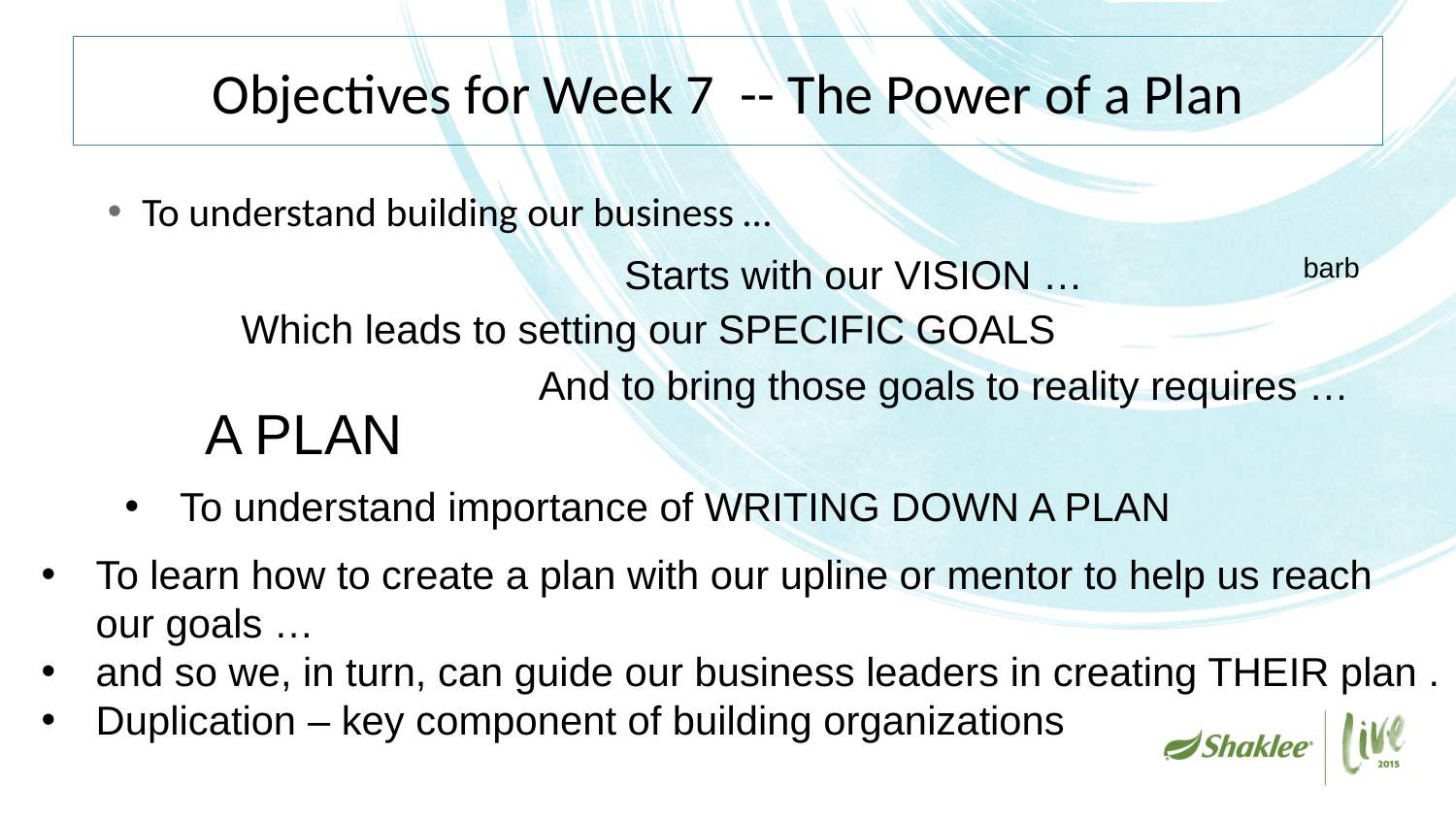

# Objectives for Week 7  -- The Power of a Plan
To understand building our business …

Starts with our VISION …
barb
Which leads to setting our SPECIFIC GOALS
And to bring those goals to reality requires …
A PLAN
To understand importance of WRITING DOWN A PLAN
To learn how to create a plan with our upline or mentor to help us reach our goals …
and so we, in turn, can guide our business leaders in creating THEIR plan .
Duplication – key component of building organizations